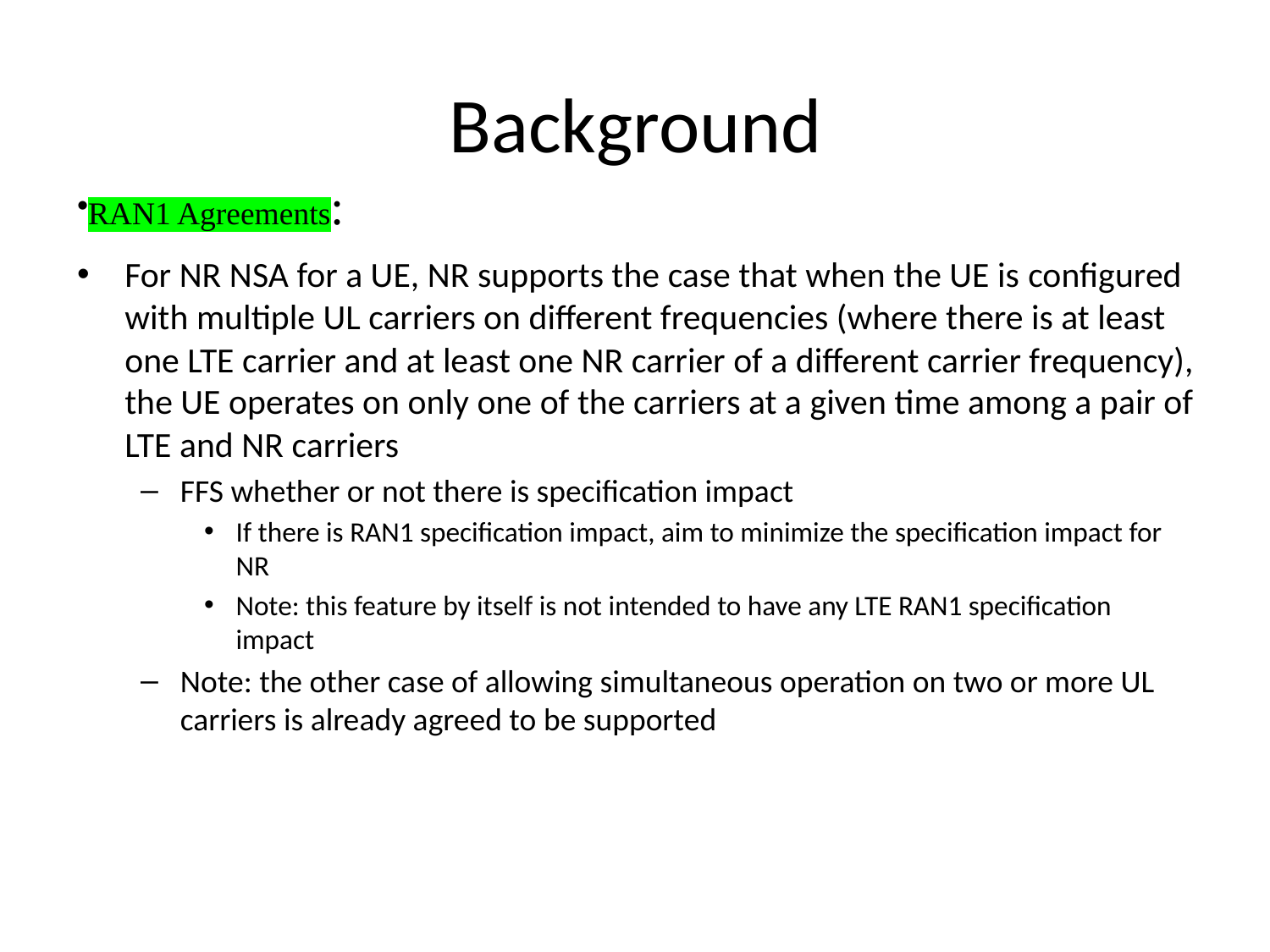

# Background
RAN1 Agreements:
For NR NSA for a UE, NR supports the case that when the UE is configured with multiple UL carriers on different frequencies (where there is at least one LTE carrier and at least one NR carrier of a different carrier frequency), the UE operates on only one of the carriers at a given time among a pair of LTE and NR carriers
FFS whether or not there is specification impact
If there is RAN1 specification impact, aim to minimize the specification impact for NR
Note: this feature by itself is not intended to have any LTE RAN1 specification impact
Note: the other case of allowing simultaneous operation on two or more UL carriers is already agreed to be supported